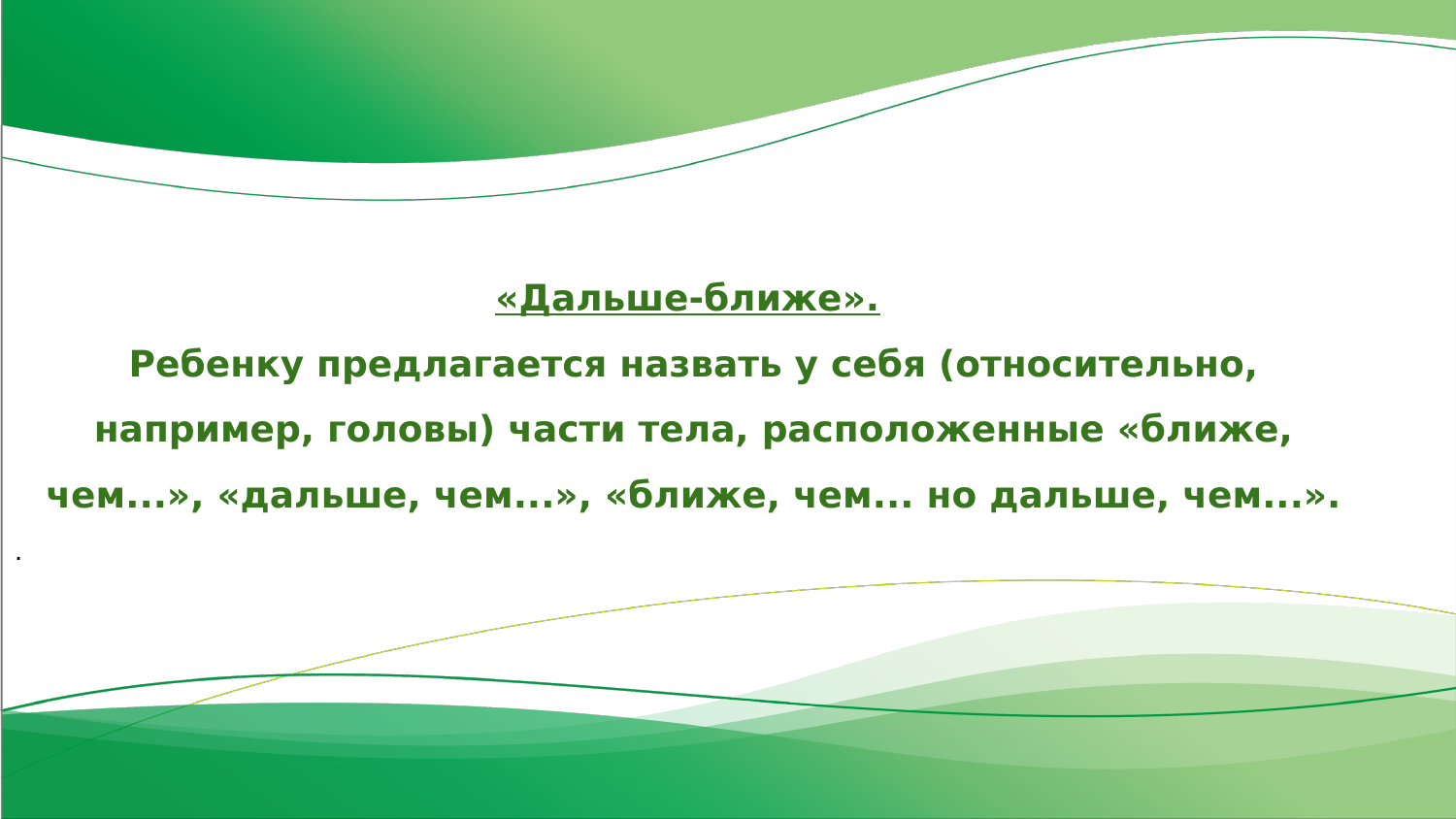

«Дальше-ближе».
Ребенку предлагается назвать у себя (относительно, например, головы) части тела, расположенные «ближе, чем...», «дальше, чем...», «ближе, чем... но дальше, чем...».
.